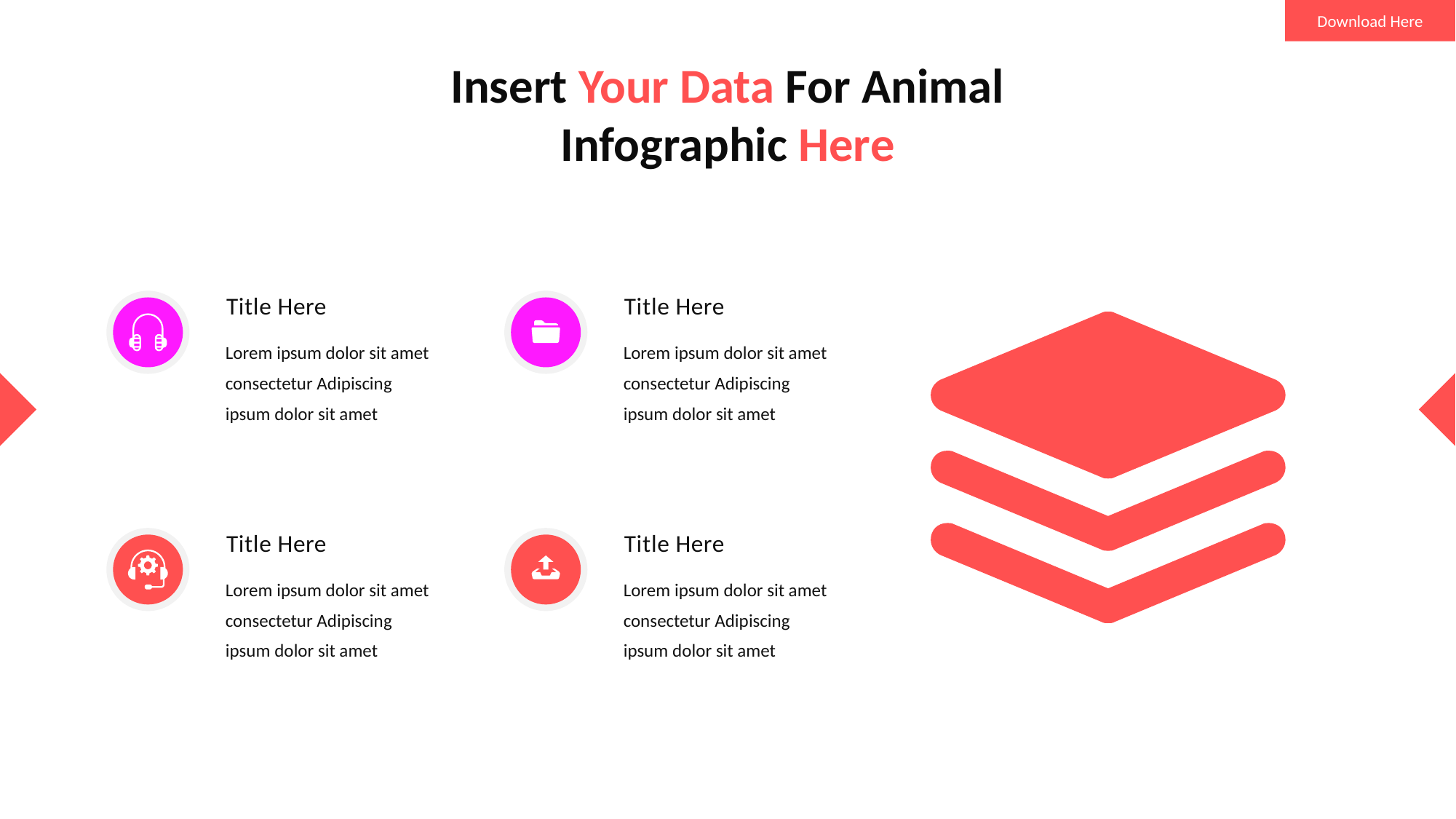

Download Here
Insert Your Data For Animal Infographic Here
Title Here
Title Here

Lorem ipsum dolor sit amet consectetur Adipiscing ipsum dolor sit amet
Lorem ipsum dolor sit amet consectetur Adipiscing ipsum dolor sit amet

Title Here
Title Here

Lorem ipsum dolor sit amet consectetur Adipiscing ipsum dolor sit amet
Lorem ipsum dolor sit amet consectetur Adipiscing ipsum dolor sit amet